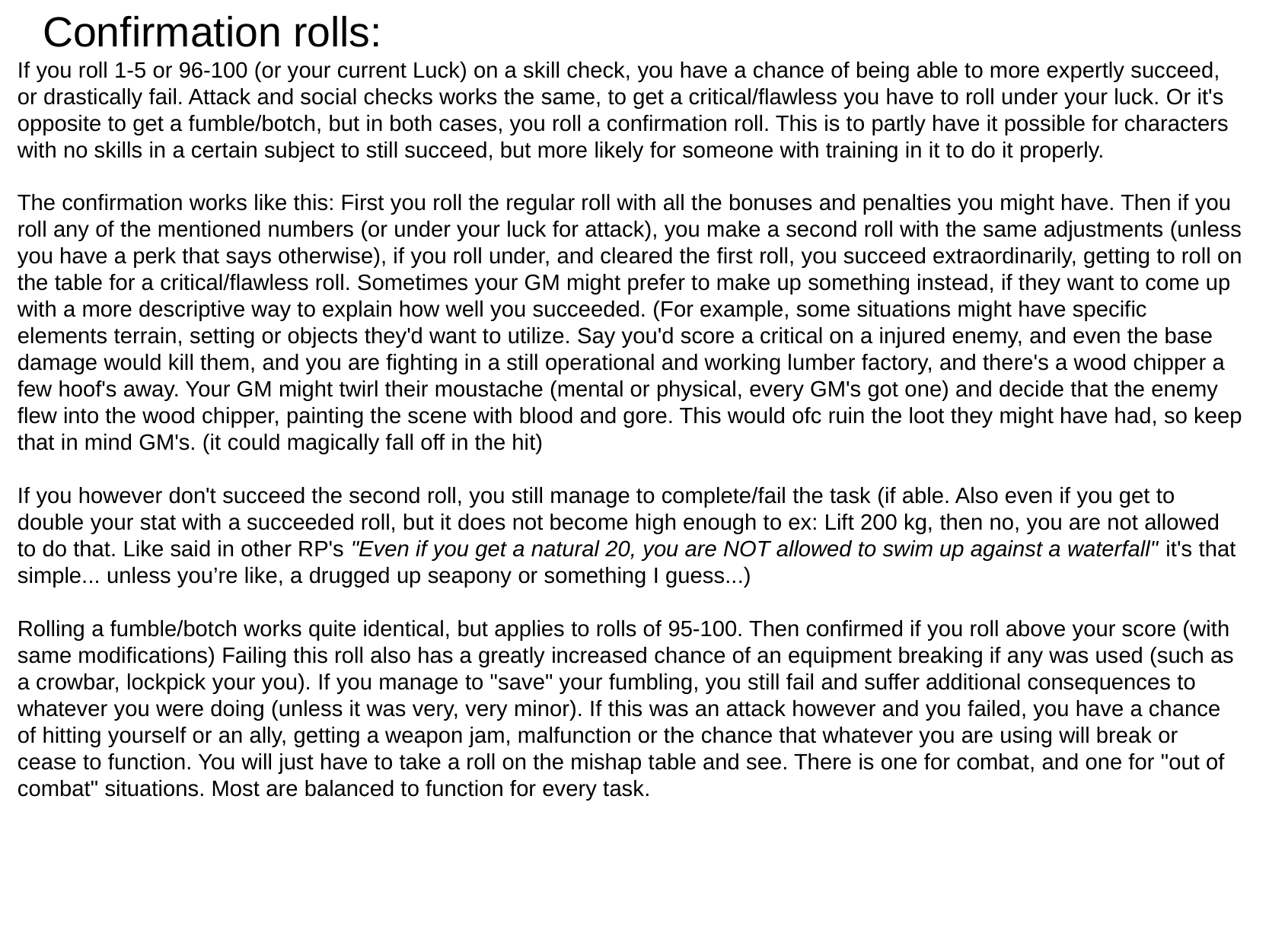

# Confirmation rolls:
If you roll 1-5 or 96-100 (or your current Luck) on a skill check, you have a chance of being able to more expertly succeed, or drastically fail. Attack and social checks works the same, to get a critical/flawless you have to roll under your luck. Or it's opposite to get a fumble/botch, but in both cases, you roll a confirmation roll. This is to partly have it possible for characters with no skills in a certain subject to still succeed, but more likely for someone with training in it to do it properly.

The confirmation works like this: First you roll the regular roll with all the bonuses and penalties you might have. Then if you roll any of the mentioned numbers (or under your luck for attack), you make a second roll with the same adjustments (unless you have a perk that says otherwise), if you roll under, and cleared the first roll, you succeed extraordinarily, getting to roll on the table for a critical/flawless roll. Sometimes your GM might prefer to make up something instead, if they want to come up with a more descriptive way to explain how well you succeeded. (For example, some situations might have specific elements terrain, setting or objects they'd want to utilize. Say you'd score a critical on a injured enemy, and even the base damage would kill them, and you are fighting in a still operational and working lumber factory, and there's a wood chipper a few hoof's away. Your GM might twirl their moustache (mental or physical, every GM's got one) and decide that the enemy flew into the wood chipper, painting the scene with blood and gore. This would ofc ruin the loot they might have had, so keep that in mind GM's. (it could magically fall off in the hit)

If you however don't succeed the second roll, you still manage to complete/fail the task (if able. Also even if you get to double your stat with a succeeded roll, but it does not become high enough to ex: Lift 200 kg, then no, you are not allowed to do that. Like said in other RP's "Even if you get a natural 20, you are NOT allowed to swim up against a waterfall" it's that simple... unless you’re like, a drugged up seapony or something I guess...)

Rolling a fumble/botch works quite identical, but applies to rolls of 95-100. Then confirmed if you roll above your score (with same modifications) Failing this roll also has a greatly increased chance of an equipment breaking if any was used (such as a crowbar, lockpick your you). If you manage to "save" your fumbling, you still fail and suffer additional consequences to whatever you were doing (unless it was very, very minor). If this was an attack however and you failed, you have a chance of hitting yourself or an ally, getting a weapon jam, malfunction or the chance that whatever you are using will break or cease to function. You will just have to take a roll on the mishap table and see. There is one for combat, and one for "out of combat" situations. Most are balanced to function for every task.